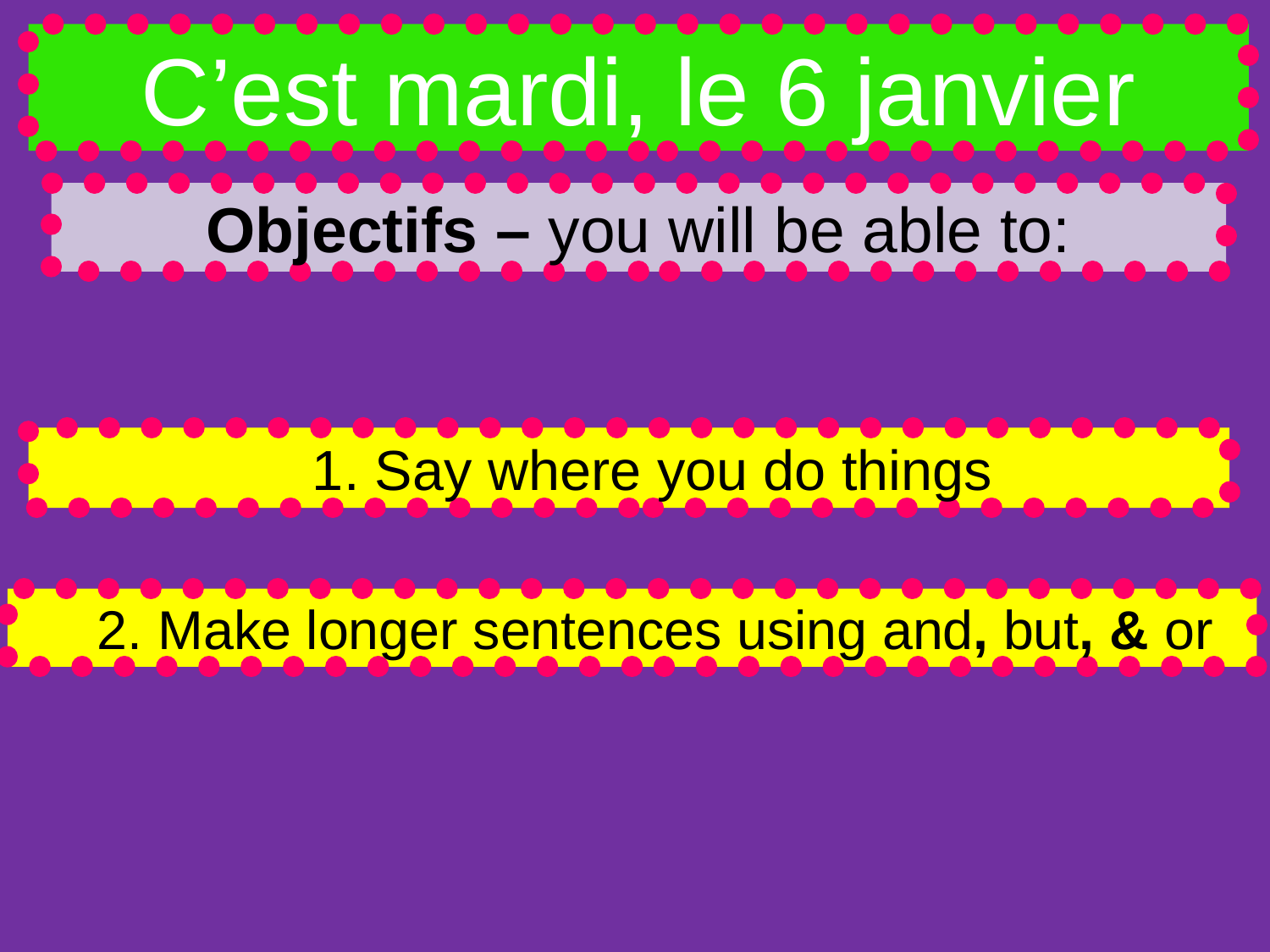

C’est mardi, le 6 janvier
Objectifs – you will be able to:
   1. Say where you do things
   2. Make longer sentences using and, but, & or